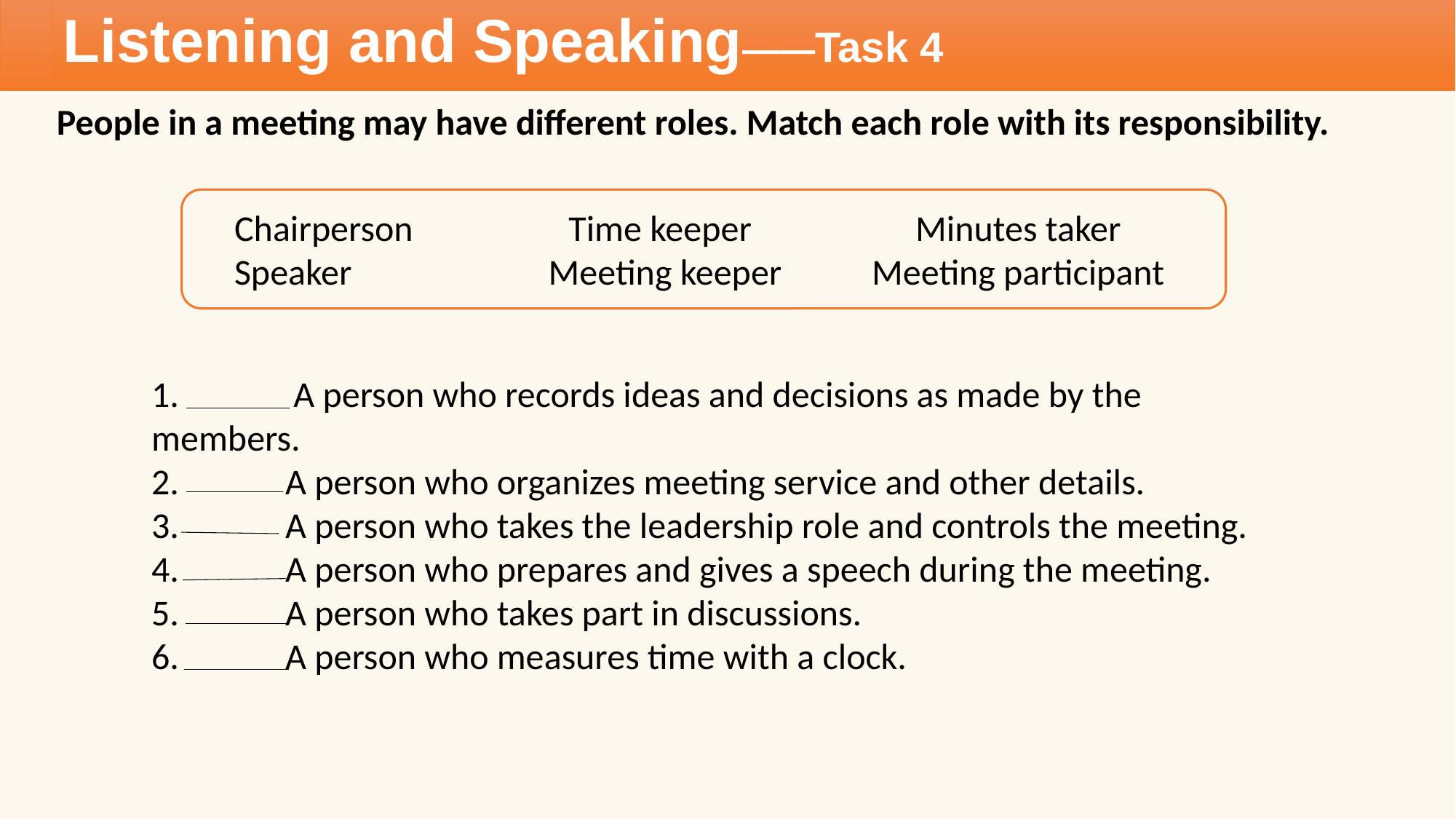

Listening and Speaking——Task 4
People in a meeting may have different roles. Match each role with its responsibility.

Chairperson                   Time keeper                    Minutes taker
Speaker                        Meeting keeper           Meeting participant
1.              A person who records ideas and decisions as made by the
members.
2.             A person who organizes meeting service and other details.
3.             A person who takes the leadership role and controls the meeting.
4.             A person who prepares and gives a speech during the meeting.
5.             A person who takes part in discussions.
6.             A person who measures time with a clock.